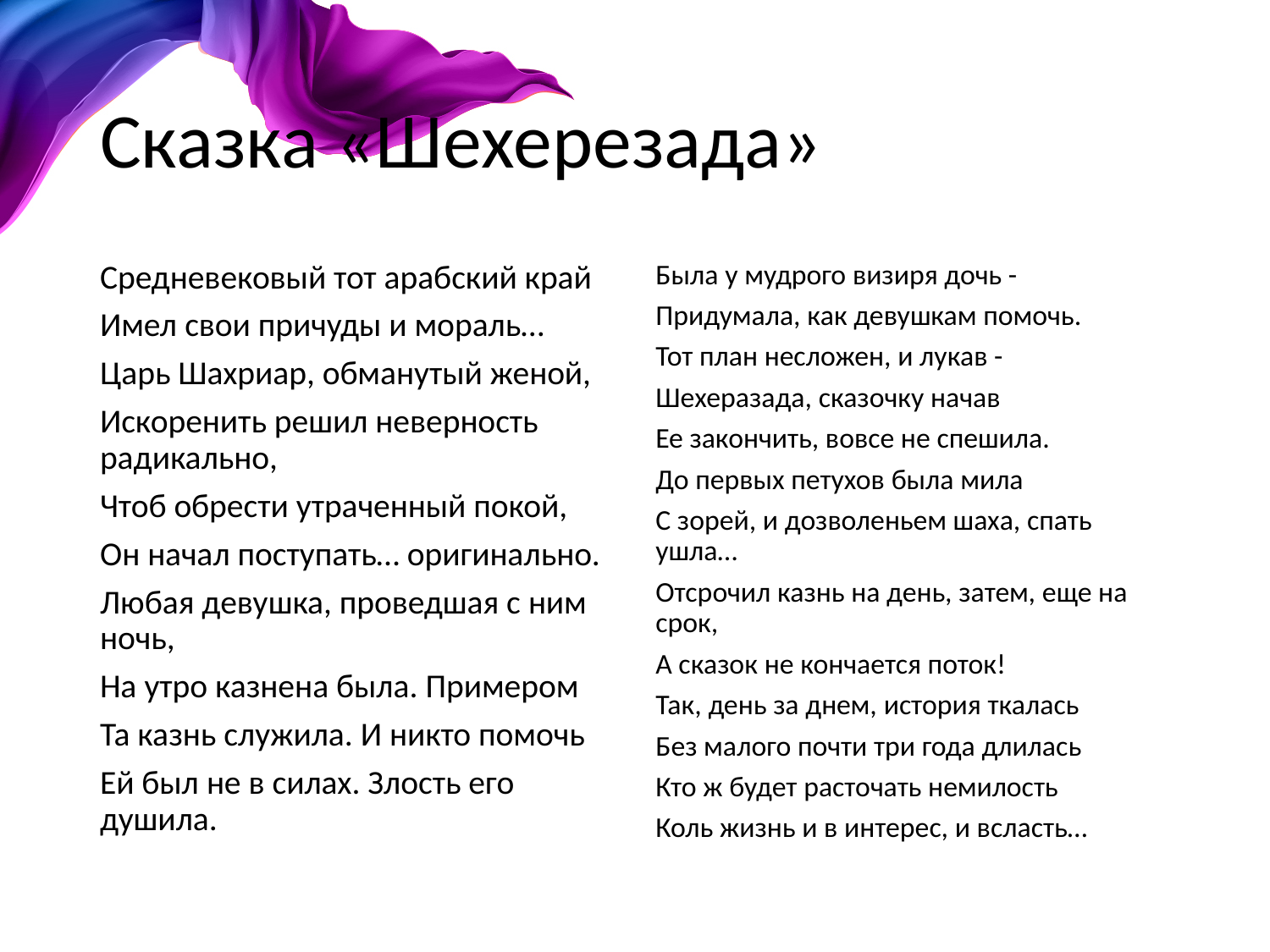

# Сказка «Шехерезада»
Средневековый тот арабский край
Имел свои причуды и мораль…
Царь Шахриар, обманутый женой,
Искоренить решил неверность радикально,
Чтоб обрести утраченный покой,
Он начал поступать… оригинально.
Любая девушка, проведшая с ним ночь,
На утро казнена была. Примером
Та казнь служила. И никто помочь
Ей был не в силах. Злость его душила.

Была у мудрого визиря дочь -
Придумала, как девушкам помочь.
Тот план несложен, и лукав -
Шехеразада, сказочку начав
Ее закончить, вовсе не спешила.
До первых петухов была мила
С зорей, и дозволеньем шаха, спать ушла…
Отсрочил казнь на день, затем, еще на срок,
А сказок не кончается поток!
Так, день за днем, история ткалась
Без малого почти три года длилась
Кто ж будет расточать немилость
Коль жизнь и в интерес, и всласть…